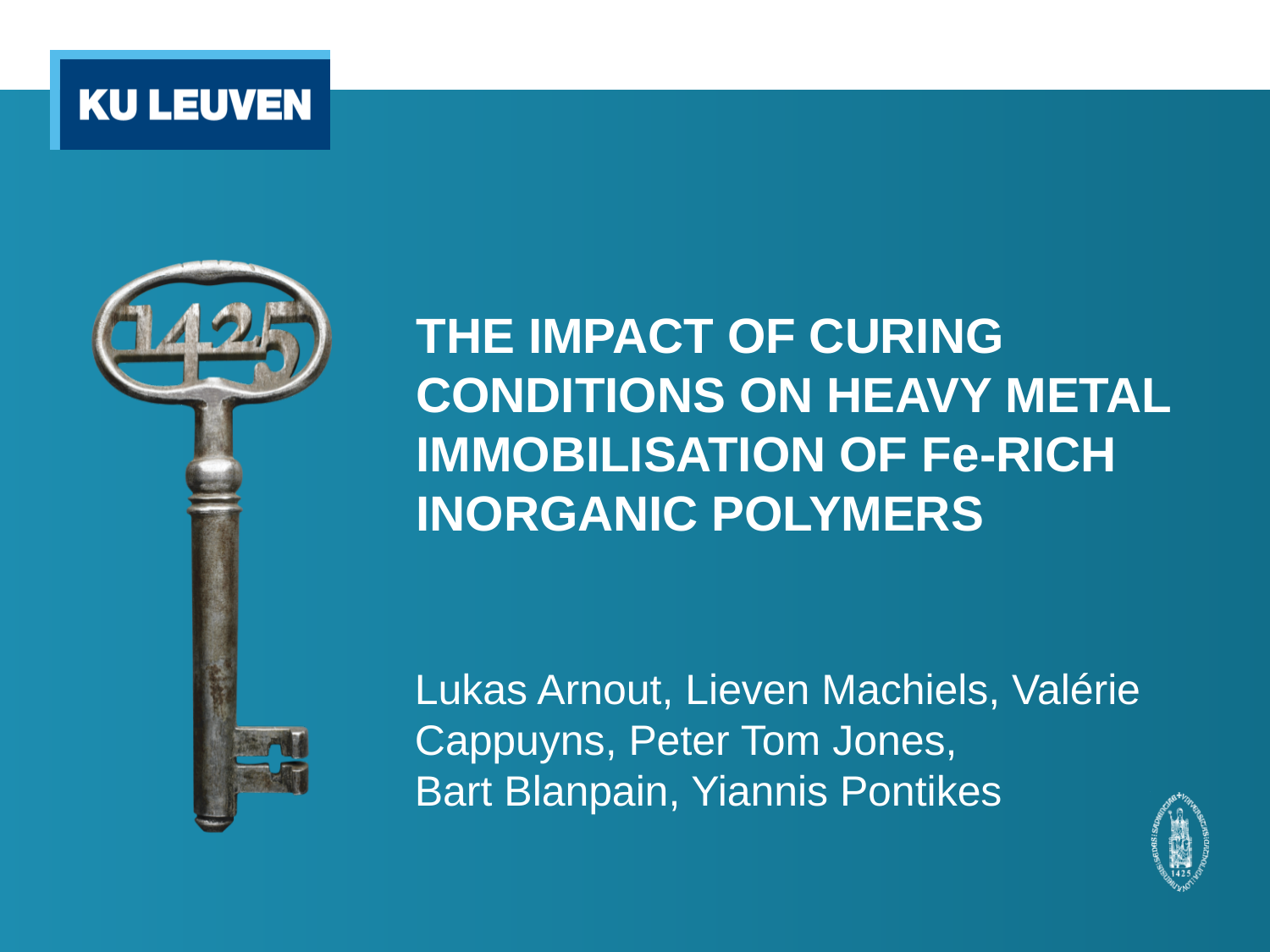

# The impact of curing conditions on Heavy metal immobilisation of Fe-rich inorganic polymers
Lukas Arnout, Lieven Machiels, Valérie Cappuyns, Peter Tom Jones,
Bart Blanpain, Yiannis Pontikes